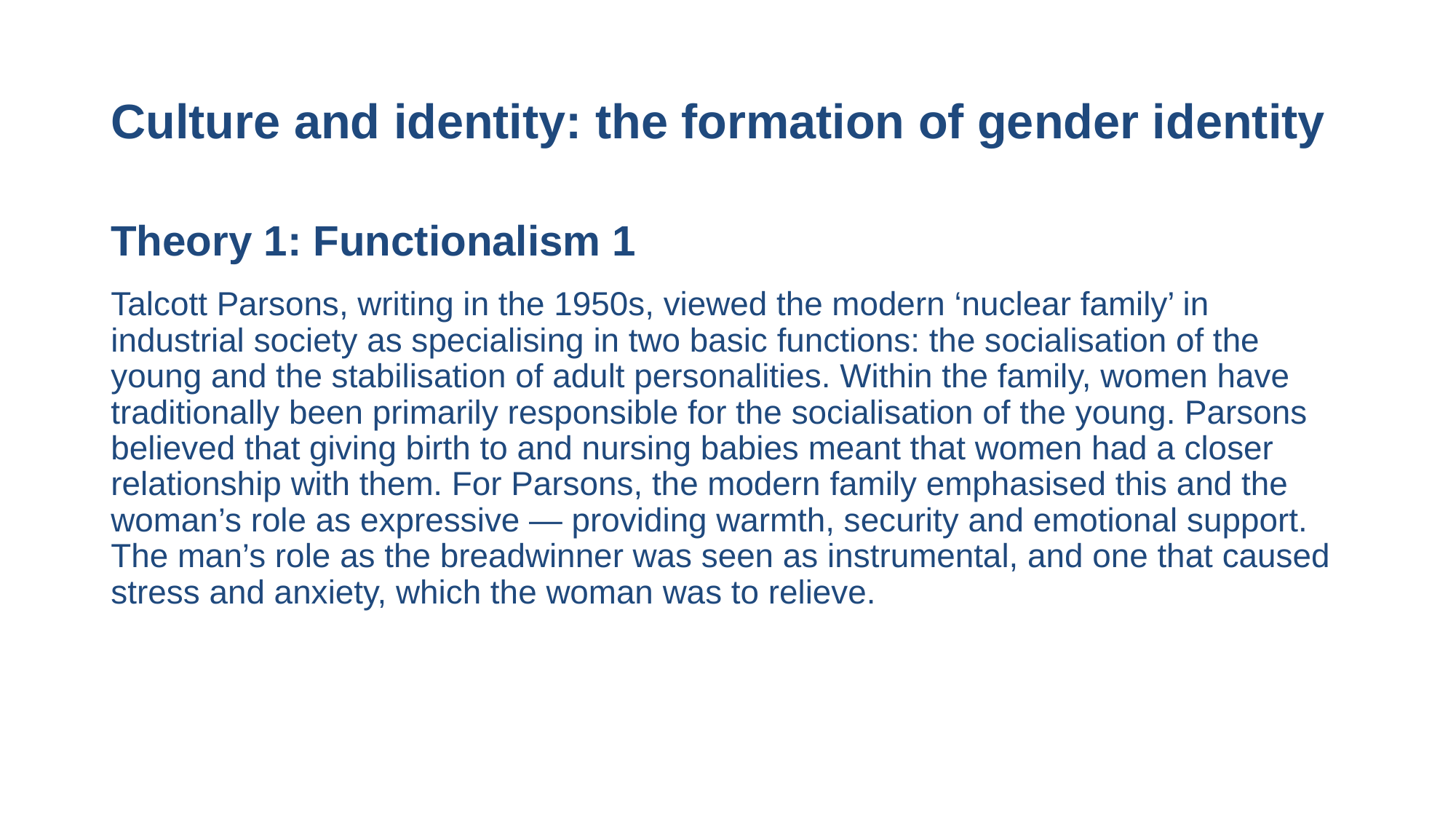

# Culture and identity: the formation of gender identity
Theory 1: Functionalism 1
Talcott Parsons, writing in the 1950s, viewed the modern ‘nuclear family’ in industrial society as specialising in two basic functions: the socialisation of the young and the stabilisation of adult personalities. Within the family, women have traditionally been primarily responsible for the socialisation of the young. Parsons believed that giving birth to and nursing babies meant that women had a closer relationship with them. For Parsons, the modern family emphasised this and the woman’s role as expressive — providing warmth, security and emotional support. The man’s role as the breadwinner was seen as instrumental, and one that caused stress and anxiety, which the woman was to relieve.